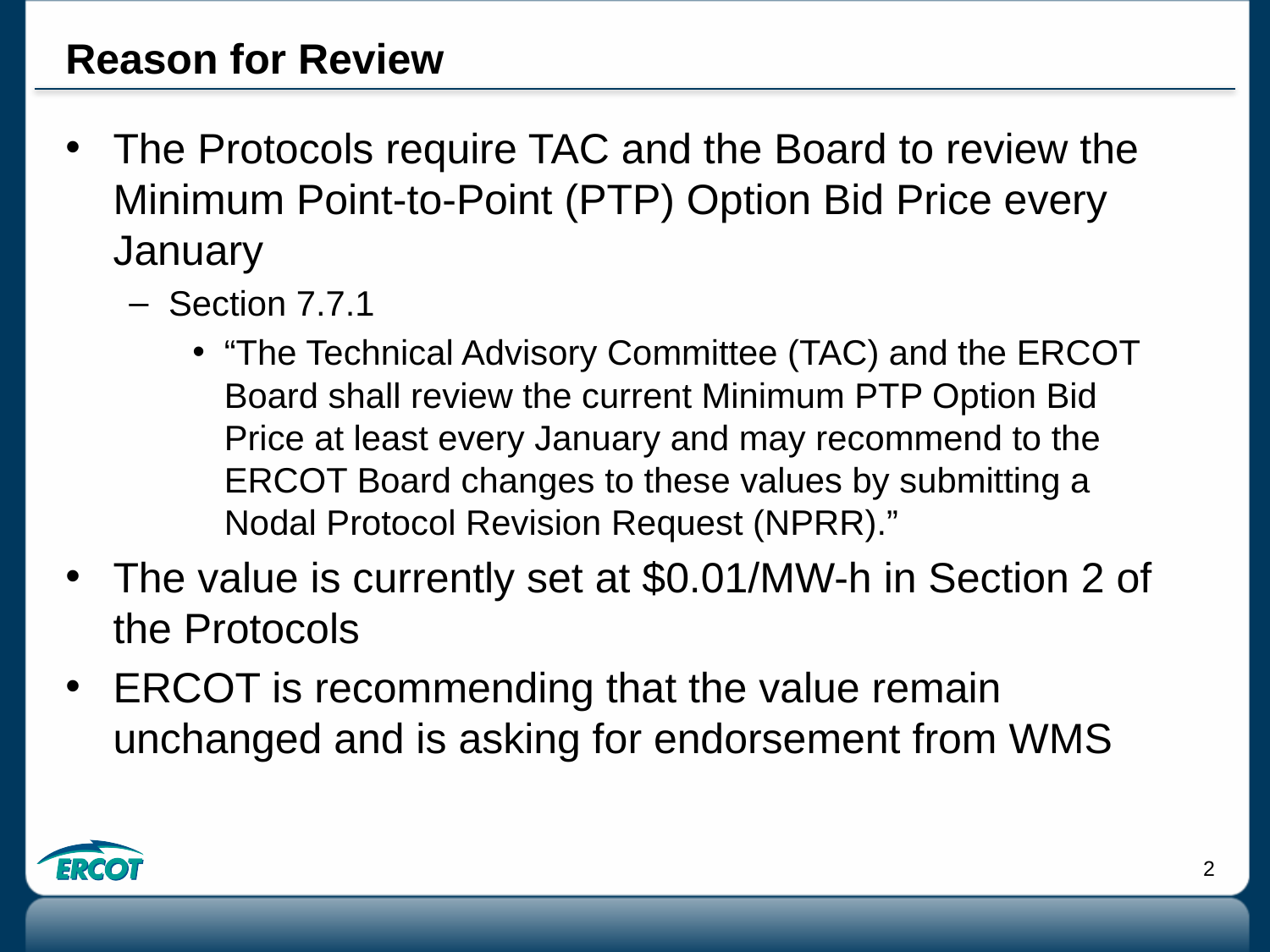

# Reason for Review
The Protocols require TAC and the Board to review the Minimum Point-to-Point (PTP) Option Bid Price every January
Section 7.7.1
“The Technical Advisory Committee (TAC) and the ERCOT Board shall review the current Minimum PTP Option Bid Price at least every January and may recommend to the ERCOT Board changes to these values by submitting a Nodal Protocol Revision Request (NPRR).”
The value is currently set at $0.01/MW-h in Section 2 of the Protocols
ERCOT is recommending that the value remain unchanged and is asking for endorsement from WMS